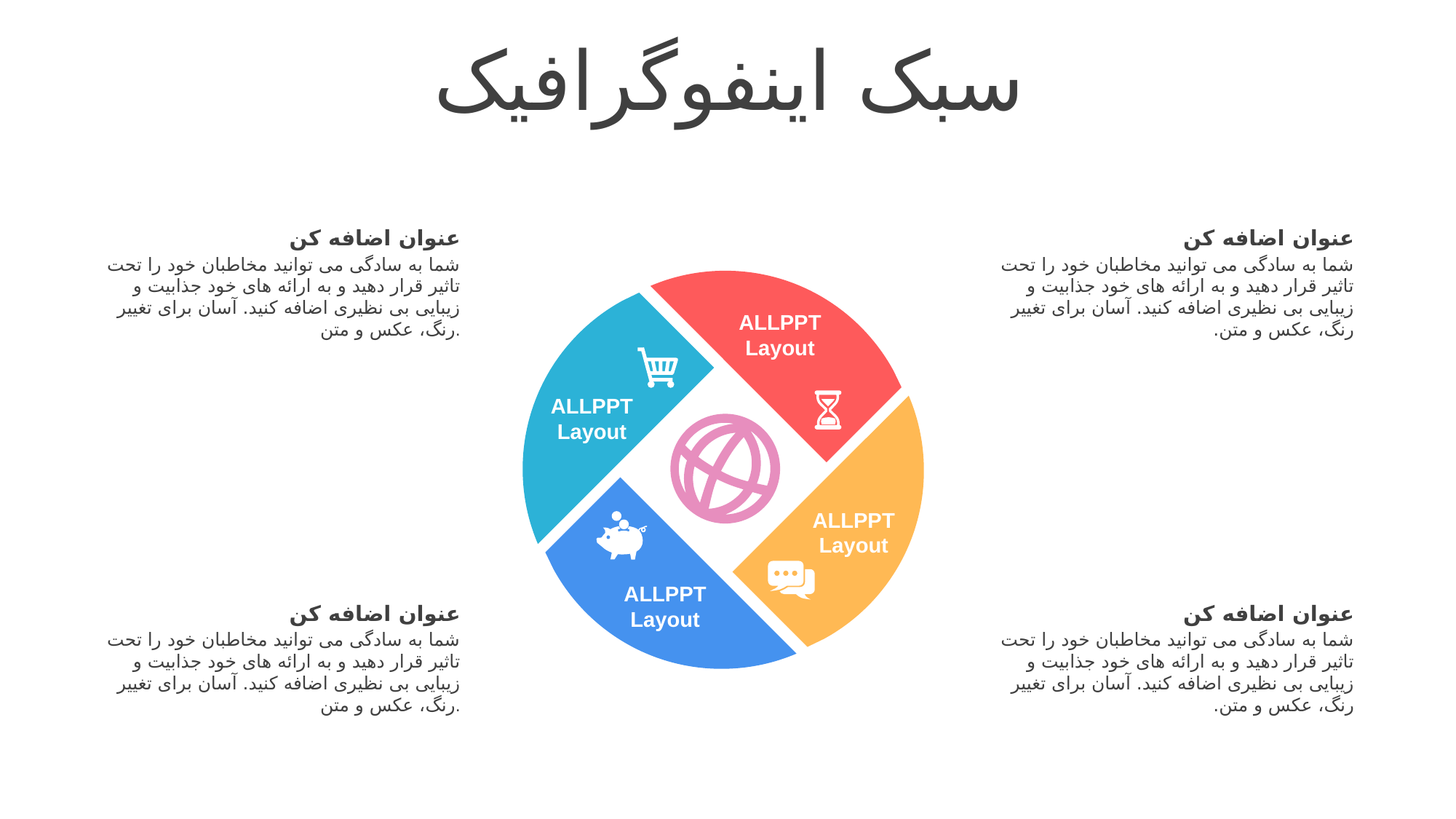

سبک اینفوگرافیک
عنوان اضافه کن
شما به سادگی می توانید مخاطبان خود را تحت تاثیر قرار دهید و به ارائه های خود جذابیت و زیبایی بی نظیری اضافه کنید. آسان برای تغییر رنگ، عکس و متن.
عنوان اضافه کن
شما به سادگی می توانید مخاطبان خود را تحت تاثیر قرار دهید و به ارائه های خود جذابیت و زیبایی بی نظیری اضافه کنید. آسان برای تغییر رنگ، عکس و متن.

ALLPPT Layout

ALLPPT Layout

ALLPPT Layout

ALLPPT Layout
عنوان اضافه کن
شما به سادگی می توانید مخاطبان خود را تحت تاثیر قرار دهید و به ارائه های خود جذابیت و زیبایی بی نظیری اضافه کنید. آسان برای تغییر رنگ، عکس و متن.
عنوان اضافه کن
شما به سادگی می توانید مخاطبان خود را تحت تاثیر قرار دهید و به ارائه های خود جذابیت و زیبایی بی نظیری اضافه کنید. آسان برای تغییر رنگ، عکس و متن.